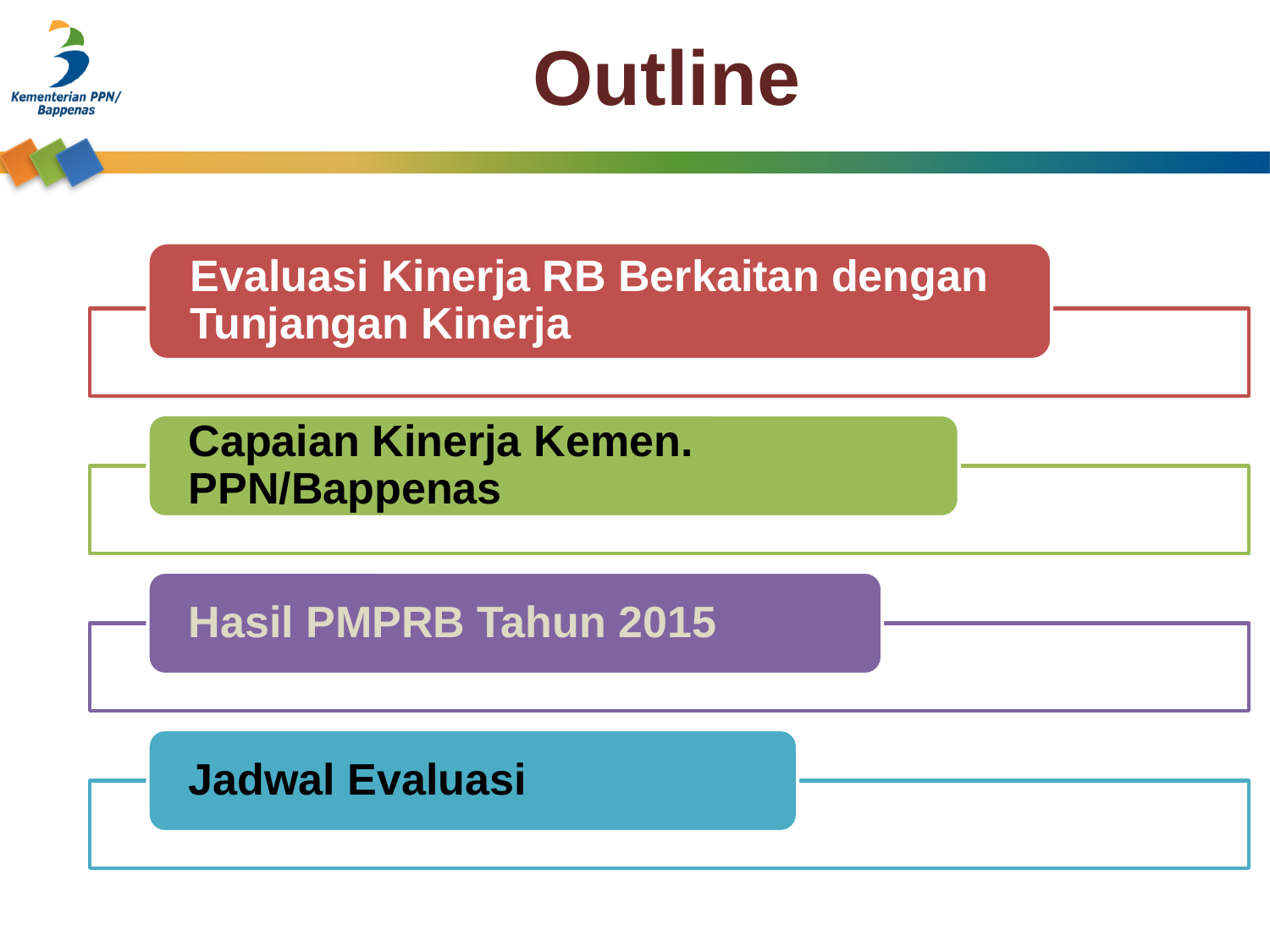

# Outline
Evaluasi Kinerja RB Berkaitan dengan Tunjangan Kinerja
Capaian Kinerja Kemen. PPN/Bappenas
Hasil PMPRB Tahun 2015
Jadwal Evaluasi